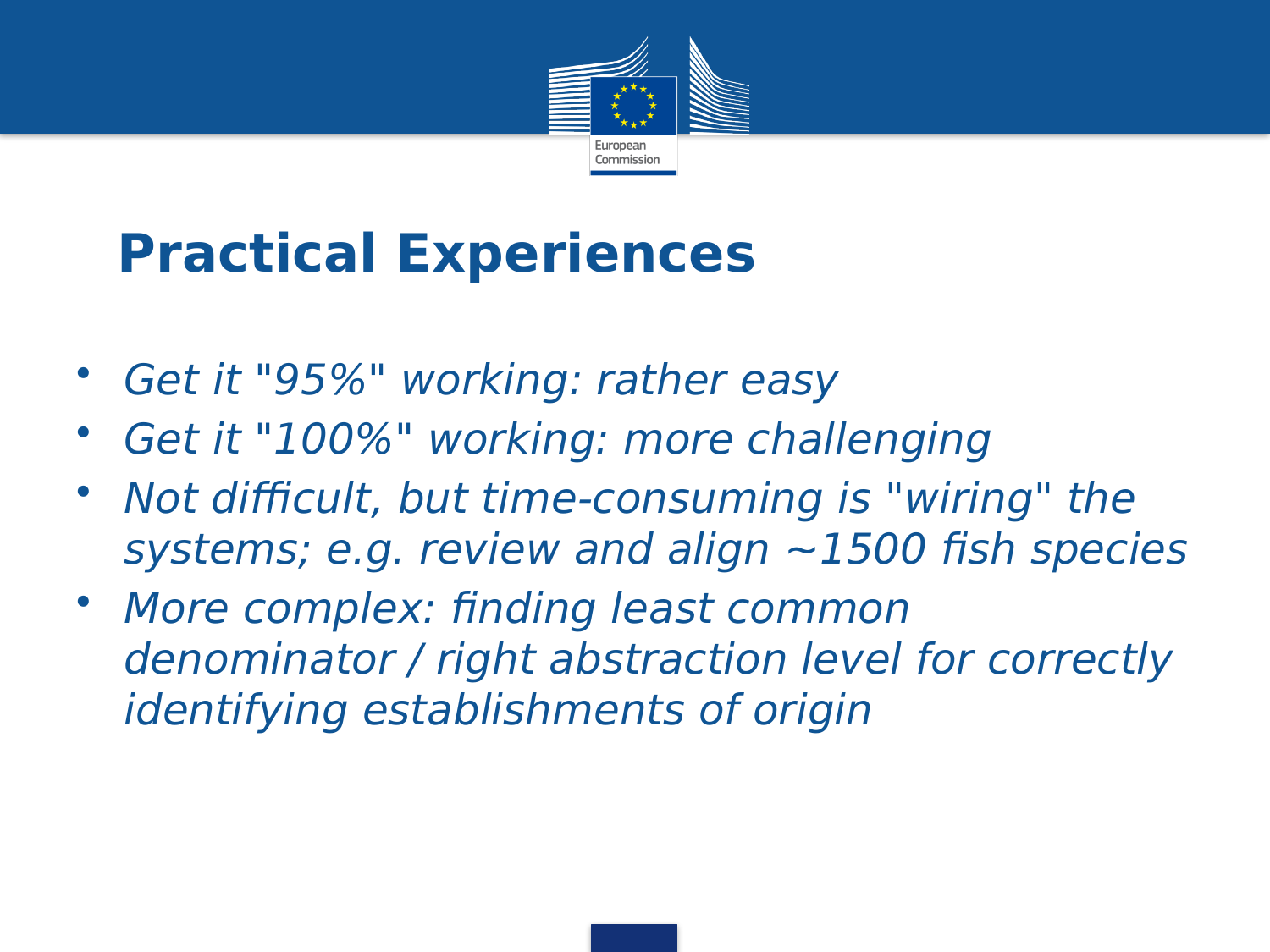

# Practical Experiences
Get it "95%" working: rather easy
Get it "100%" working: more challenging
Not difficult, but time-consuming is "wiring" the systems; e.g. review and align ~1500 fish species
More complex: finding least common denominator / right abstraction level for correctly identifying establishments of origin